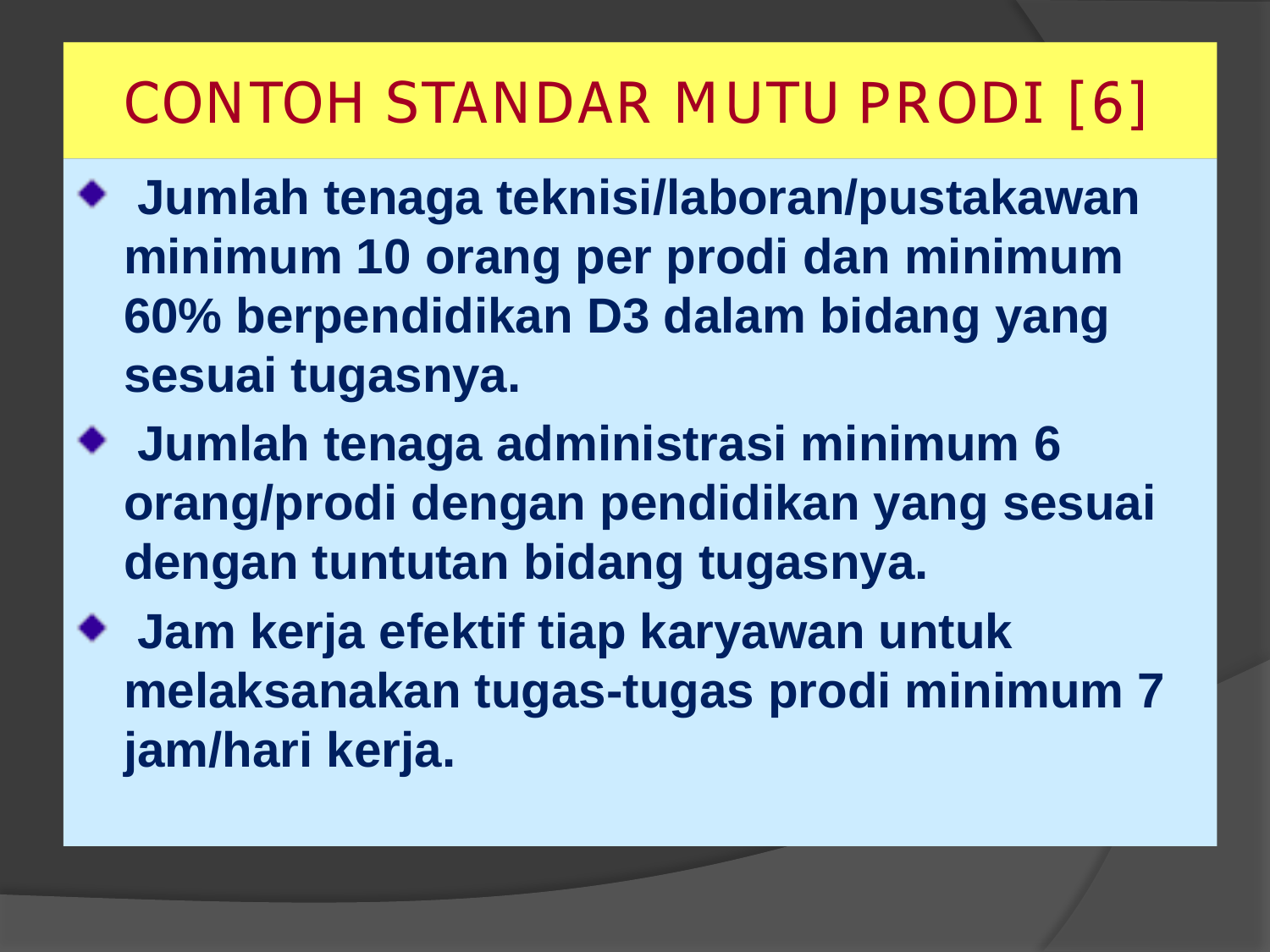

CONTOH STANDAR MUTU PRODI [6]
 Jumlah tenaga teknisi/laboran/pustakawan minimum 10 orang per prodi dan minimum 60% berpendidikan D3 dalam bidang yang sesuai tugasnya.
 Jumlah tenaga administrasi minimum 6 orang/prodi dengan pendidikan yang sesuai dengan tuntutan bidang tugasnya.
 Jam kerja efektif tiap karyawan untuk melaksanakan tugas-tugas prodi minimum 7 jam/hari kerja.